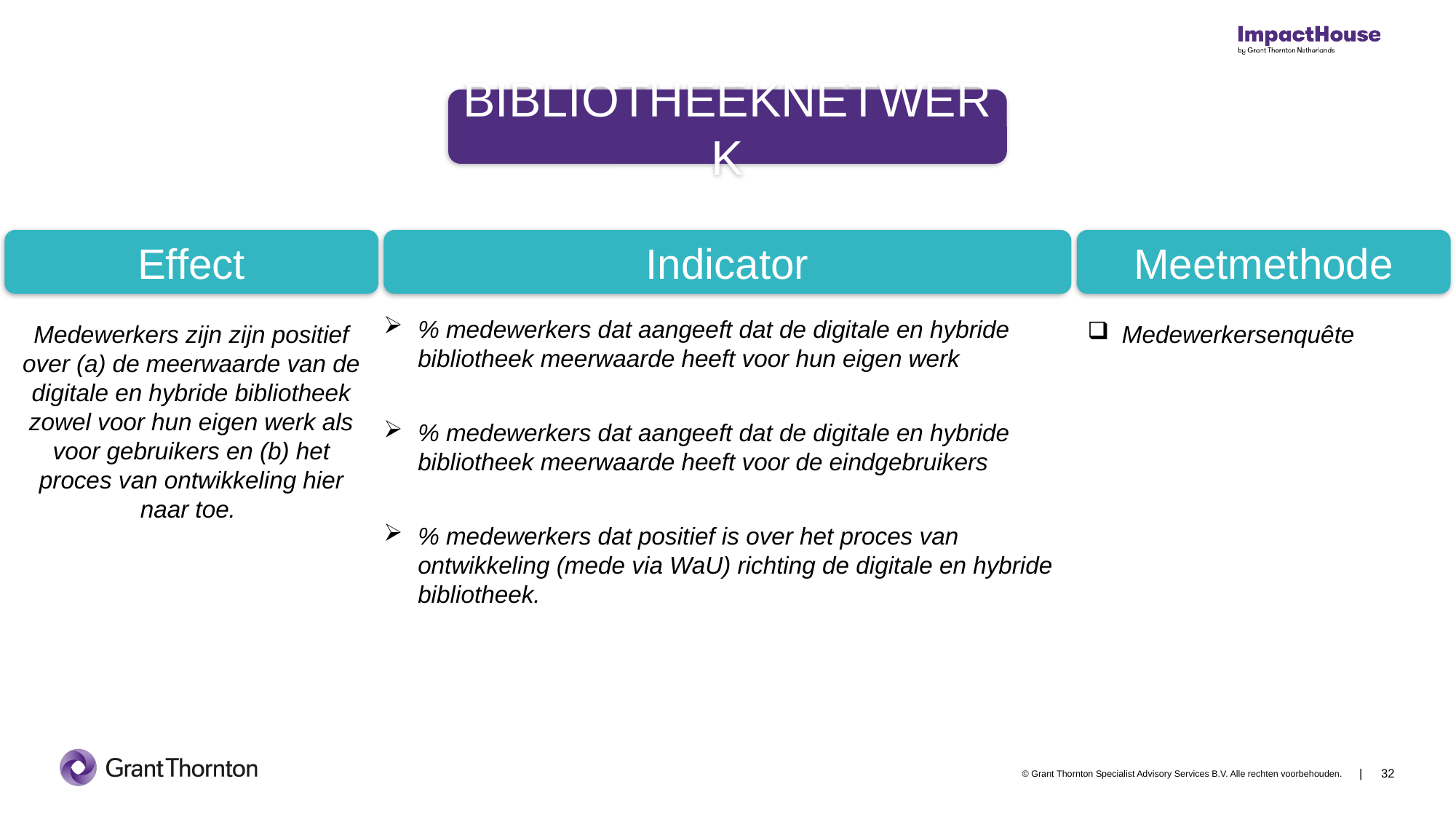

BIBLIOTHEEKNETWERK
Effect
Indicator
Meetmethode
% medewerkers dat aangeeft dat de digitale en hybride bibliotheek meerwaarde heeft voor hun eigen werk
% medewerkers dat aangeeft dat de digitale en hybride bibliotheek meerwaarde heeft voor de eindgebruikers
% medewerkers dat positief is over het proces van ontwikkeling (mede via WaU) richting de digitale en hybride bibliotheek.
Medewerkers zijn zijn positief over (a) de meerwaarde van de digitale en hybride bibliotheek zowel voor hun eigen werk als voor gebruikers en (b) het proces van ontwikkeling hier naar toe.
Medewerkersenquête
32
32